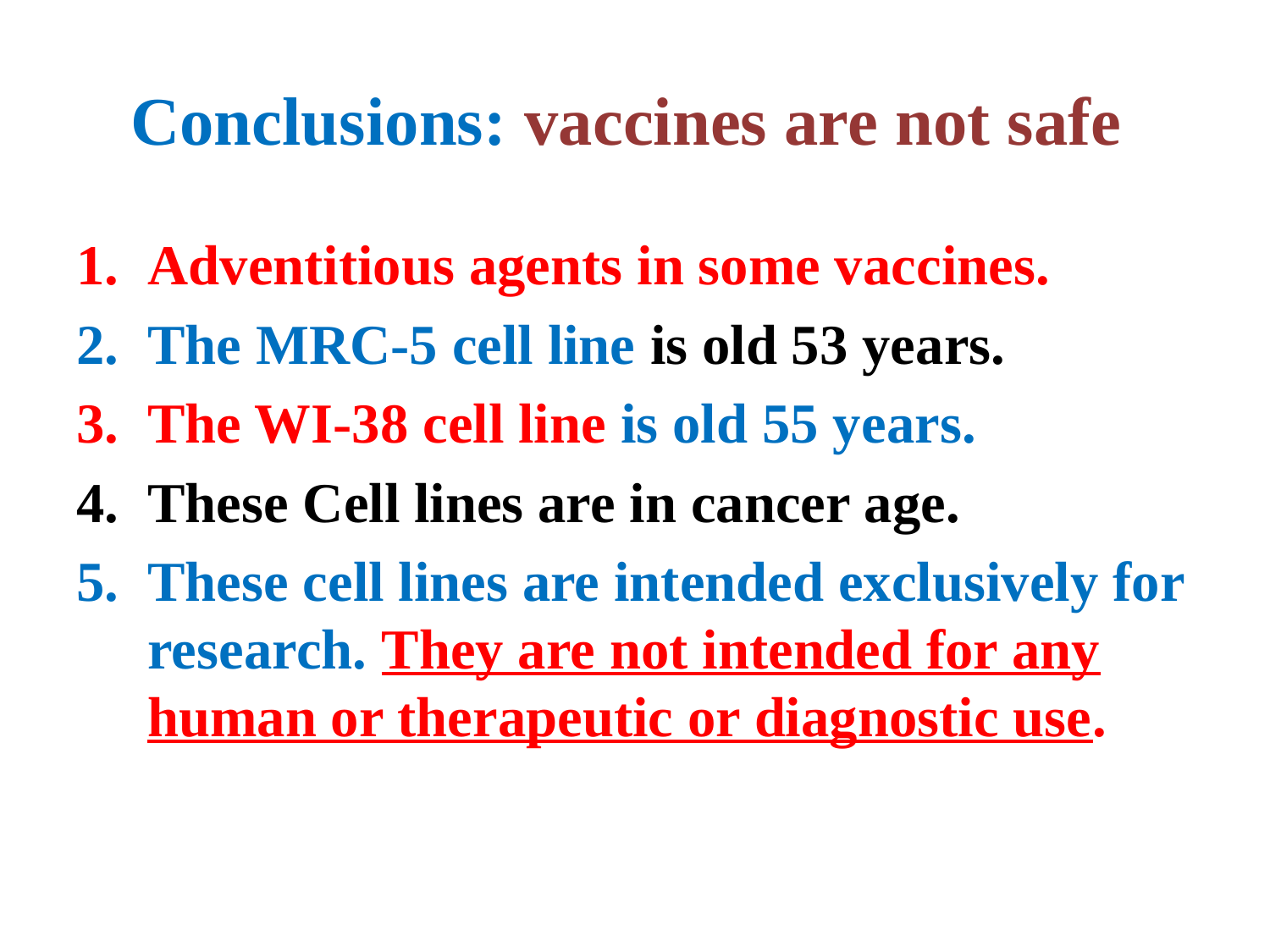

# Conclusions: vaccines are not safe
Adventitious agents in some vaccines.
The MRC-5 cell line is old 53 years.
The WI-38 cell line is old 55 years.
These Cell lines are in cancer age.
These cell lines are intended exclusively for research. They are not intended for any human or therapeutic or diagnostic use.